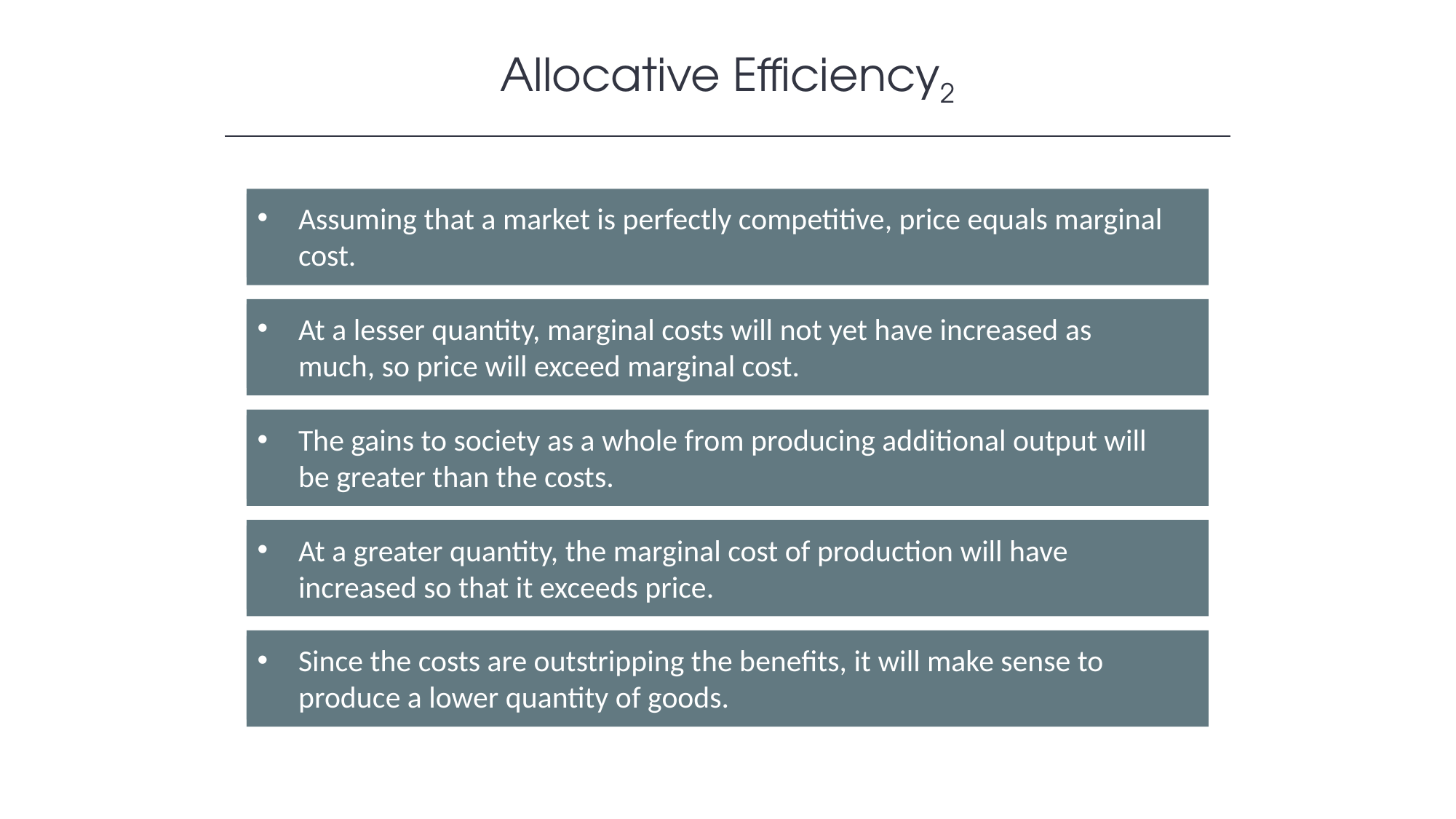

Allocative Efficiency2

Assuming that a market is perfectly competitive, price equals marginal cost.

At a lesser quantity, marginal costs will not yet have increased as much, so price will exceed marginal cost.

The gains to society as a whole from producing additional output will be greater than the costs.

At a greater quantity, the marginal cost of production will have increased so that it exceeds price.

Since the costs are outstripping the benefits, it will make sense to produce a lower quantity of goods.